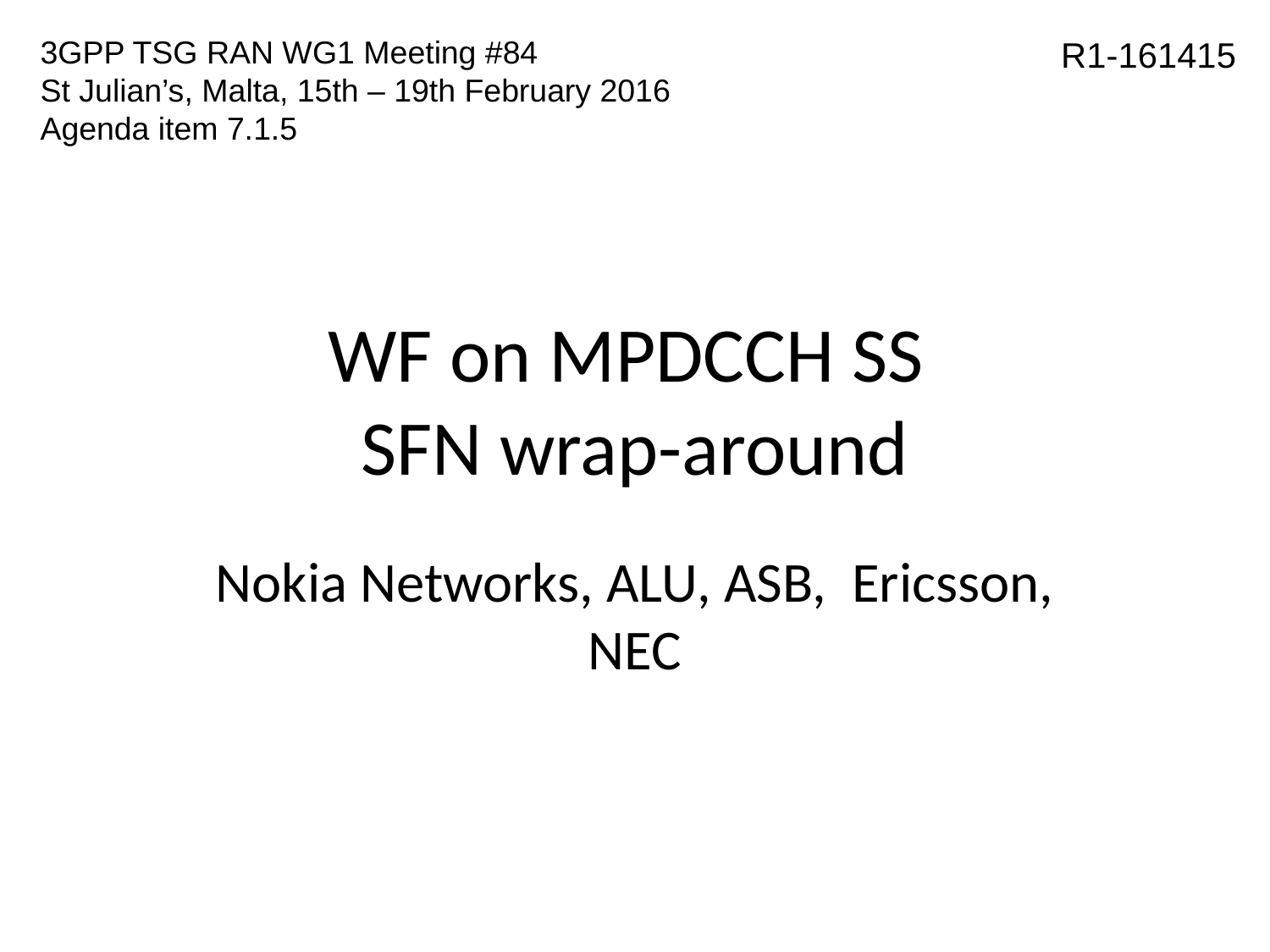

3GPP TSG RAN WG1 Meeting #84
St Julian’s, Malta, 15th – 19th February 2016
Agenda item 7.1.5
R1-161415
# WF on MPDCCH SS SFN wrap-around
Nokia Networks, ALU, ASB,  Ericsson, NEC